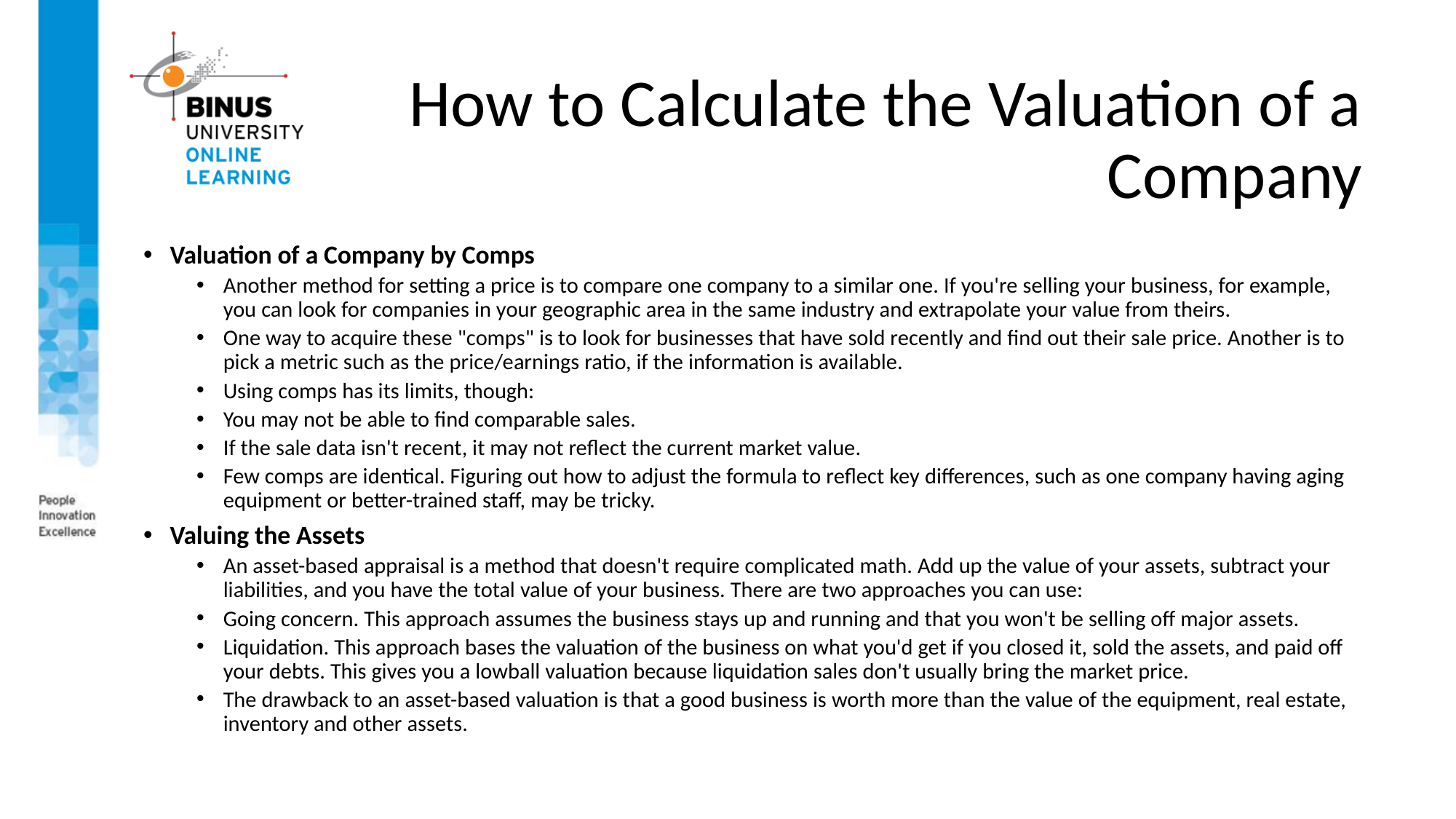

How to Calculate the Valuation of a Company
Valuation of a Company by Comps
Another method for setting a price is to compare one company to a similar one. If you're selling your business, for example, you can look for companies in your geographic area in the same industry and extrapolate your value from theirs.
One way to acquire these "comps" is to look for businesses that have sold recently and find out their sale price. Another is to pick a metric such as the price/earnings ratio, if the information is available.
Using comps has its limits, though:
You may not be able to find comparable sales.
If the sale data isn't recent, it may not reflect the current market value.
Few comps are identical. Figuring out how to adjust the formula to reflect key differences, such as one company having aging equipment or better-trained staff, may be tricky.
Valuing the Assets
An asset-based appraisal is a method that doesn't require complicated math. Add up the value of your assets, subtract your liabilities, and you have the total value of your business. There are two approaches you can use:
Going concern. This approach assumes the business stays up and running and that you won't be selling off major assets.
Liquidation. This approach bases the valuation of the business on what you'd get if you closed it, sold the assets, and paid off your debts. This gives you a lowball valuation because liquidation sales don't usually bring the market price.
The drawback to an asset-based valuation is that a good business is worth more than the value of the equipment, real estate, inventory and other assets.